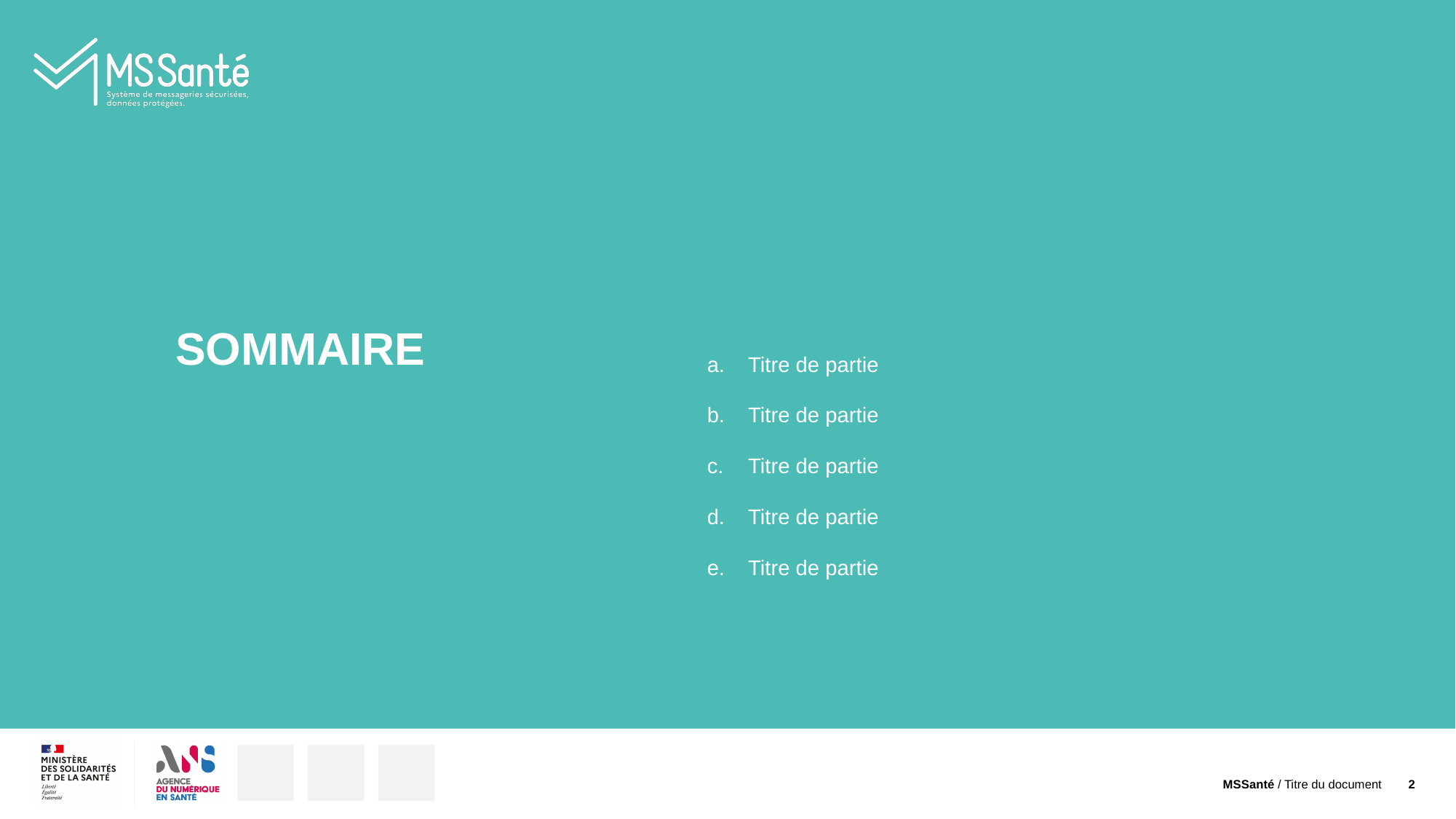

SOMMAIRE
Titre de partie
Titre de partie
Titre de partie
Titre de partie
Titre de partie